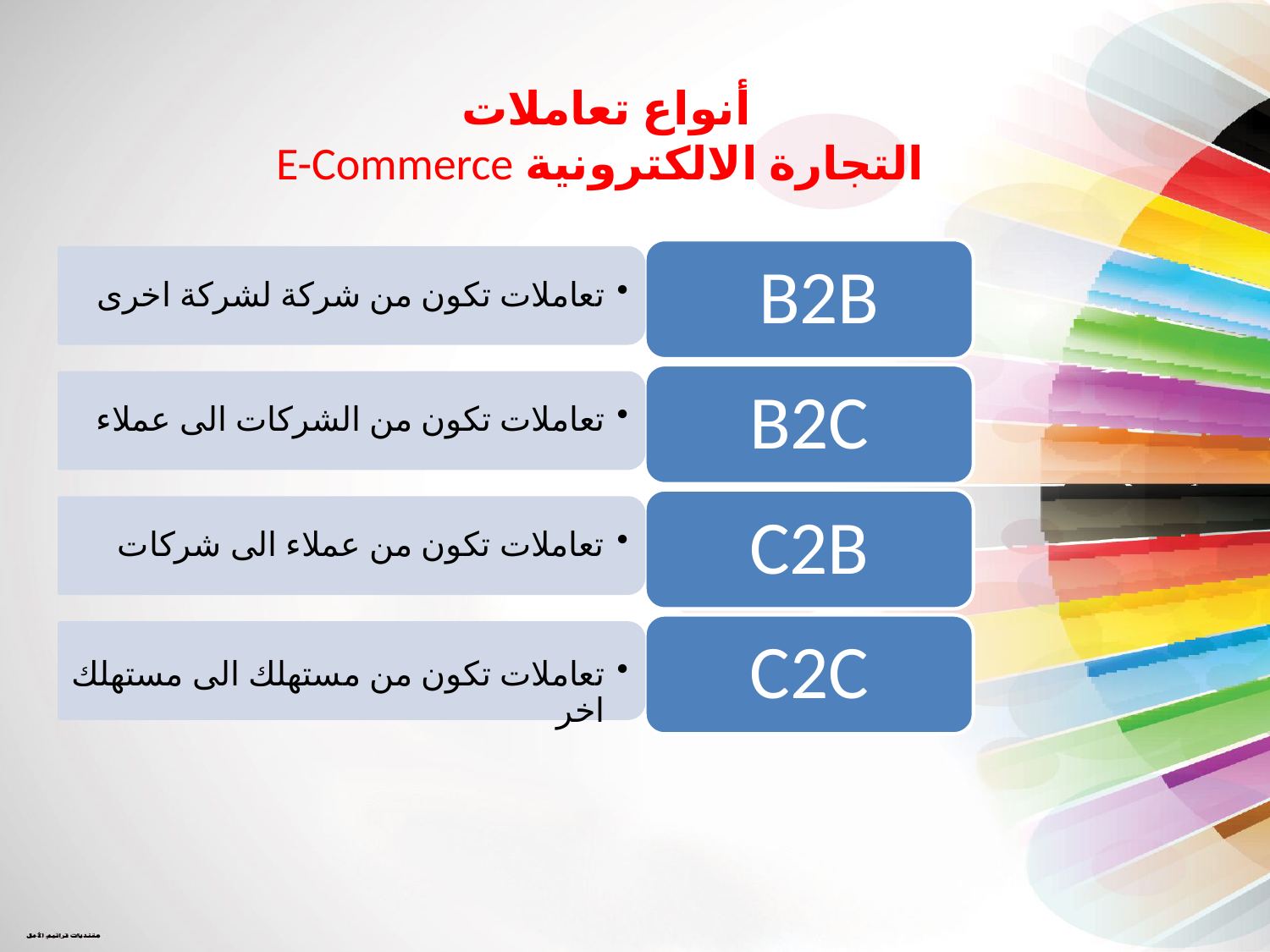

# أنواع تعاملات التجارة الالكترونية E-Commerce

B2B

تعاملات تكون من شركة لشركة اخرى

B2C

تعاملات تكون من الشركات الى عملاء

C2B

تعاملات تكون من عملاء الى شركات

C2C

تعاملات تكون من مستهلك الى مستهلك اخر